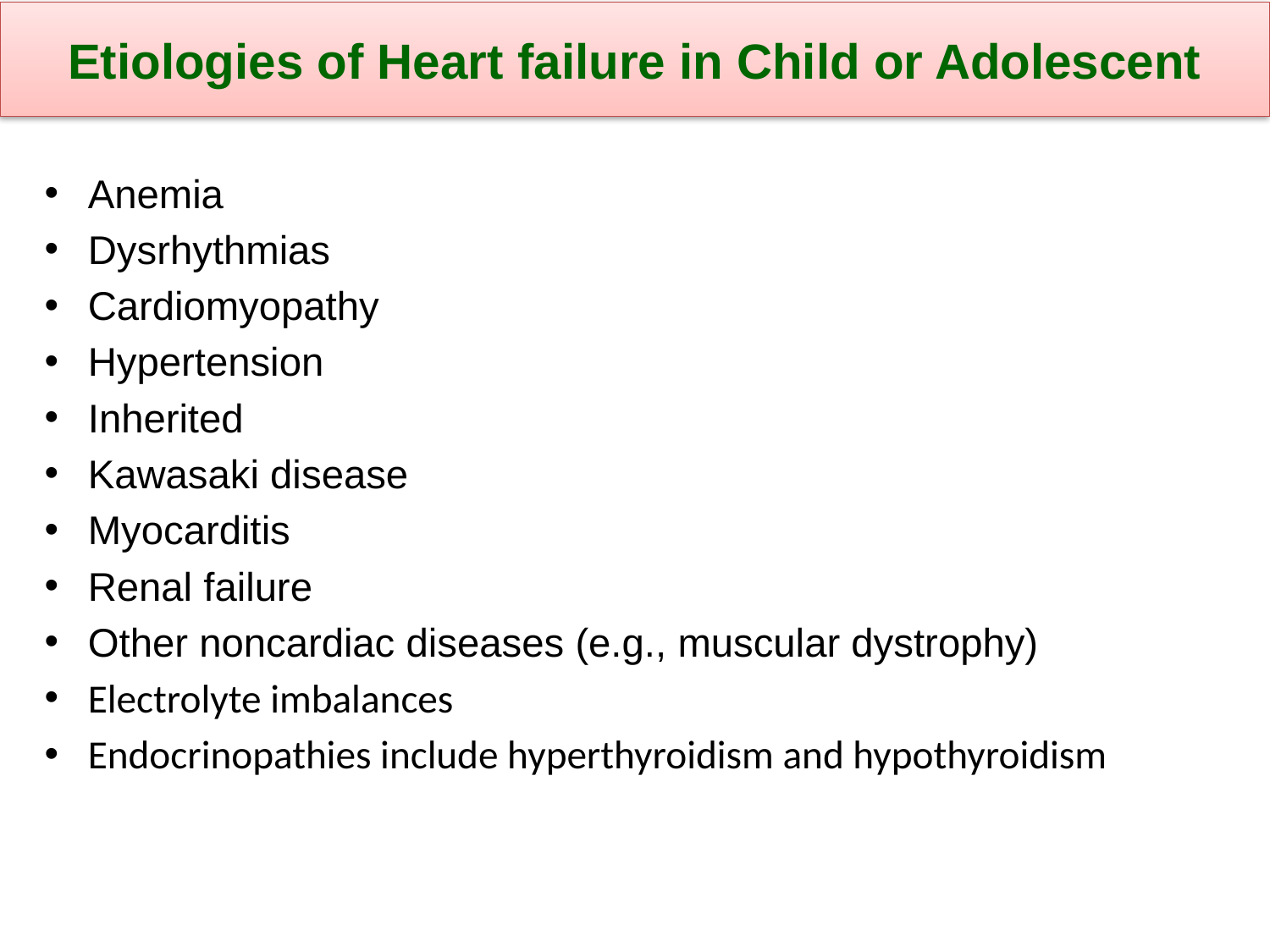

# Etiologies of Heart failure in Child or Adolescent
Anemia
Dysrhythmias
Cardiomyopathy
Hypertension
Inherited
Kawasaki disease
Myocarditis
Renal failure
Other noncardiac diseases (e.g., muscular dystrophy)
Electrolyte imbalances
Endocrinopathies include hyperthyroidism and hypothyroidism